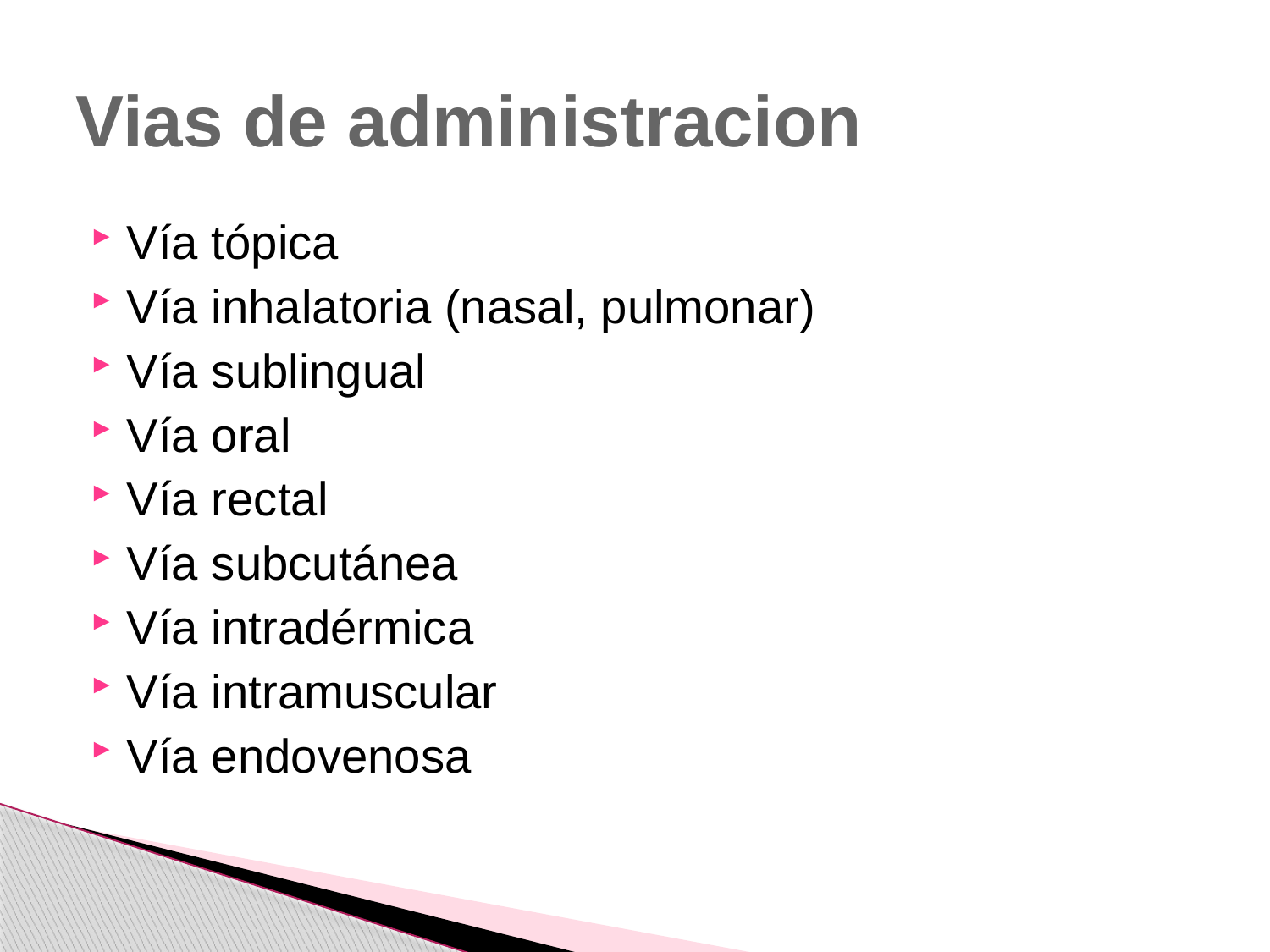

# Vias de administracion
Vía tópica
Vía inhalatoria (nasal, pulmonar)
Vía sublingual
Vía oral
Vía rectal
Vía subcutánea
Vía intradérmica
Vía intramuscular
Vía endovenosa